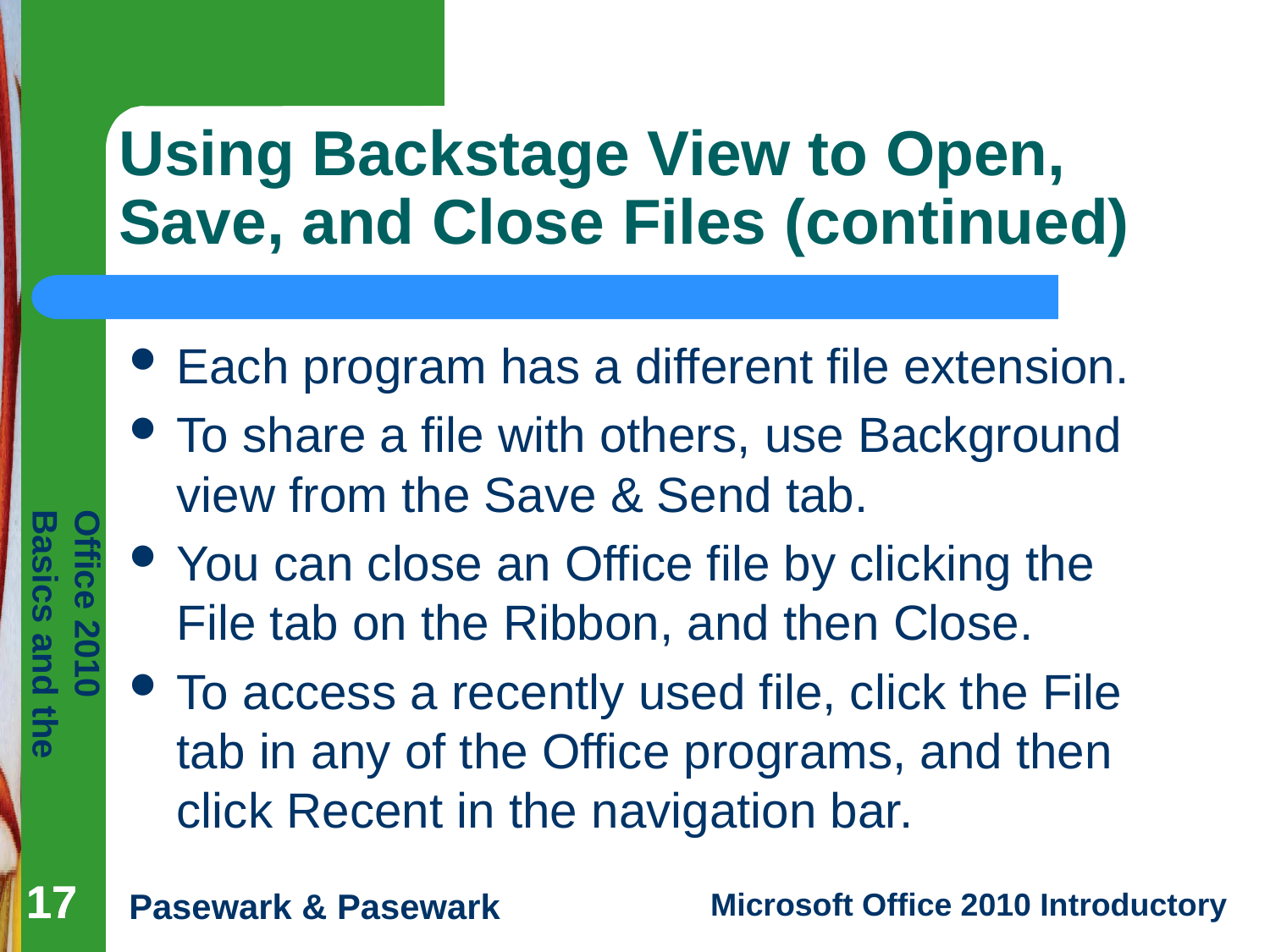

# Using Backstage View to Open, Save, and Close Files (continued)
Each program has a different file extension.
To share a file with others, use Background view from the Save & Send tab.
You can close an Office file by clicking the File tab on the Ribbon, and then Close.
To access a recently used file, click the File tab in any of the Office programs, and then click Recent in the navigation bar.
17
17
17